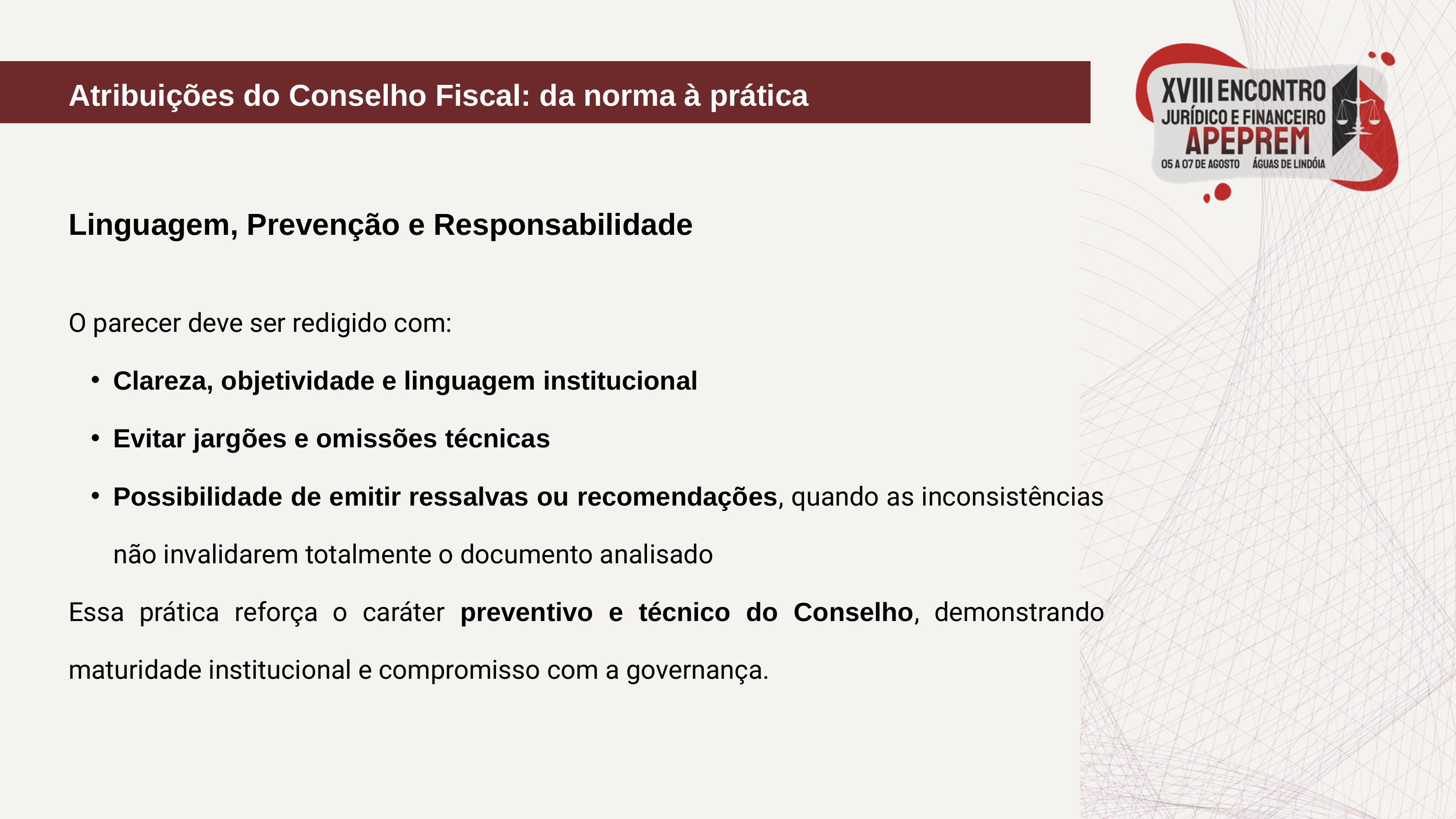

Atribuições do Conselho Fiscal: da norma à prática
Linguagem, Prevenção e Responsabilidade
O parecer deve ser redigido com:
Clareza, objetividade e linguagem institucional
Evitar jargões e omissões técnicas
Possibilidade de emitir ressalvas ou recomendações, quando as inconsistências não invalidarem totalmente o documento analisado
Essa prática reforça o caráter preventivo e técnico do Conselho, demonstrando maturidade institucional e compromisso com a governança.